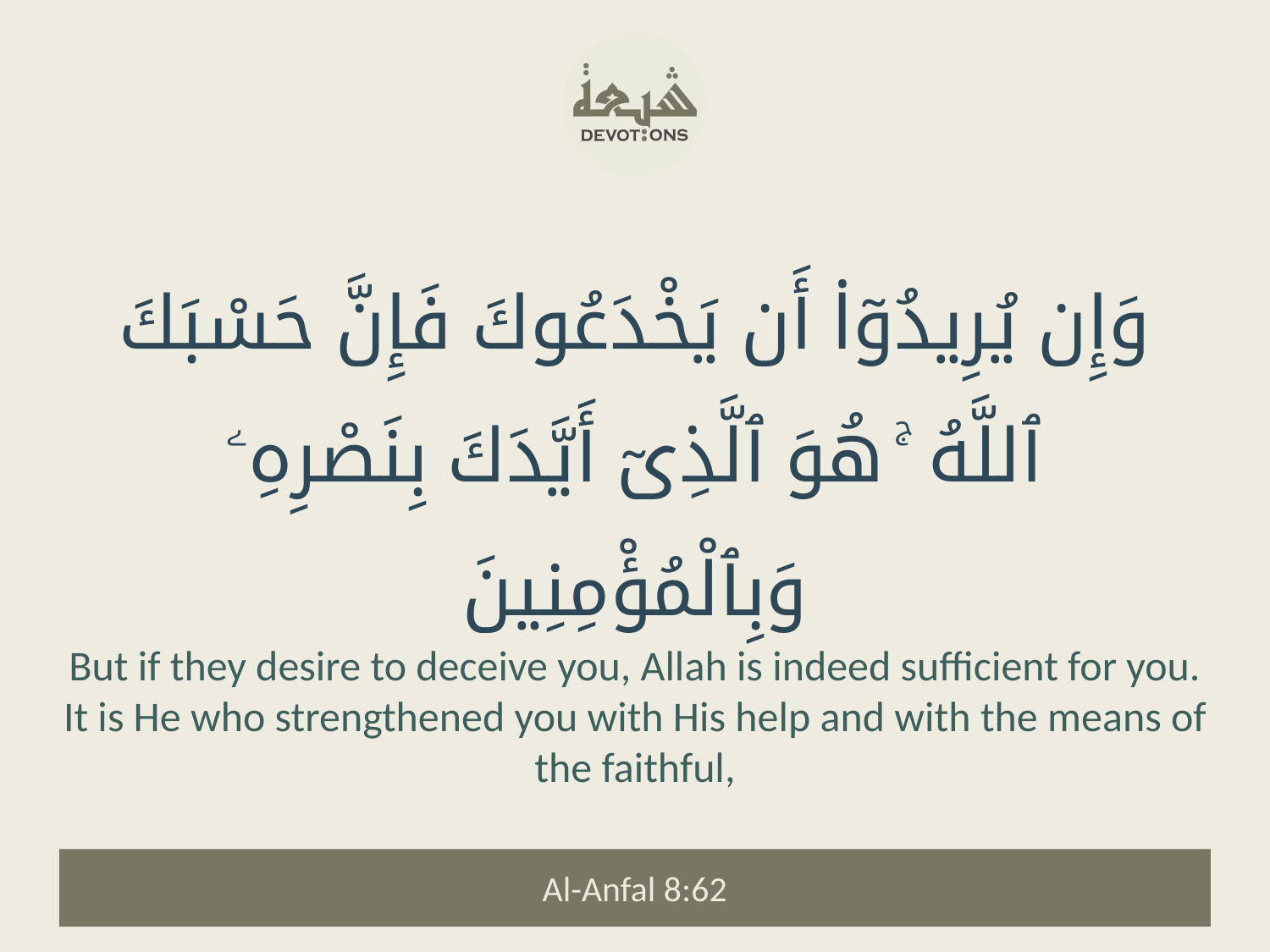

وَإِن يُرِيدُوٓا۟ أَن يَخْدَعُوكَ فَإِنَّ حَسْبَكَ ٱللَّهُ ۚ هُوَ ٱلَّذِىٓ أَيَّدَكَ بِنَصْرِهِۦ وَبِٱلْمُؤْمِنِينَ
But if they desire to deceive you, Allah is indeed sufficient for you. It is He who strengthened you with His help and with the means of the faithful,
Al-Anfal 8:62